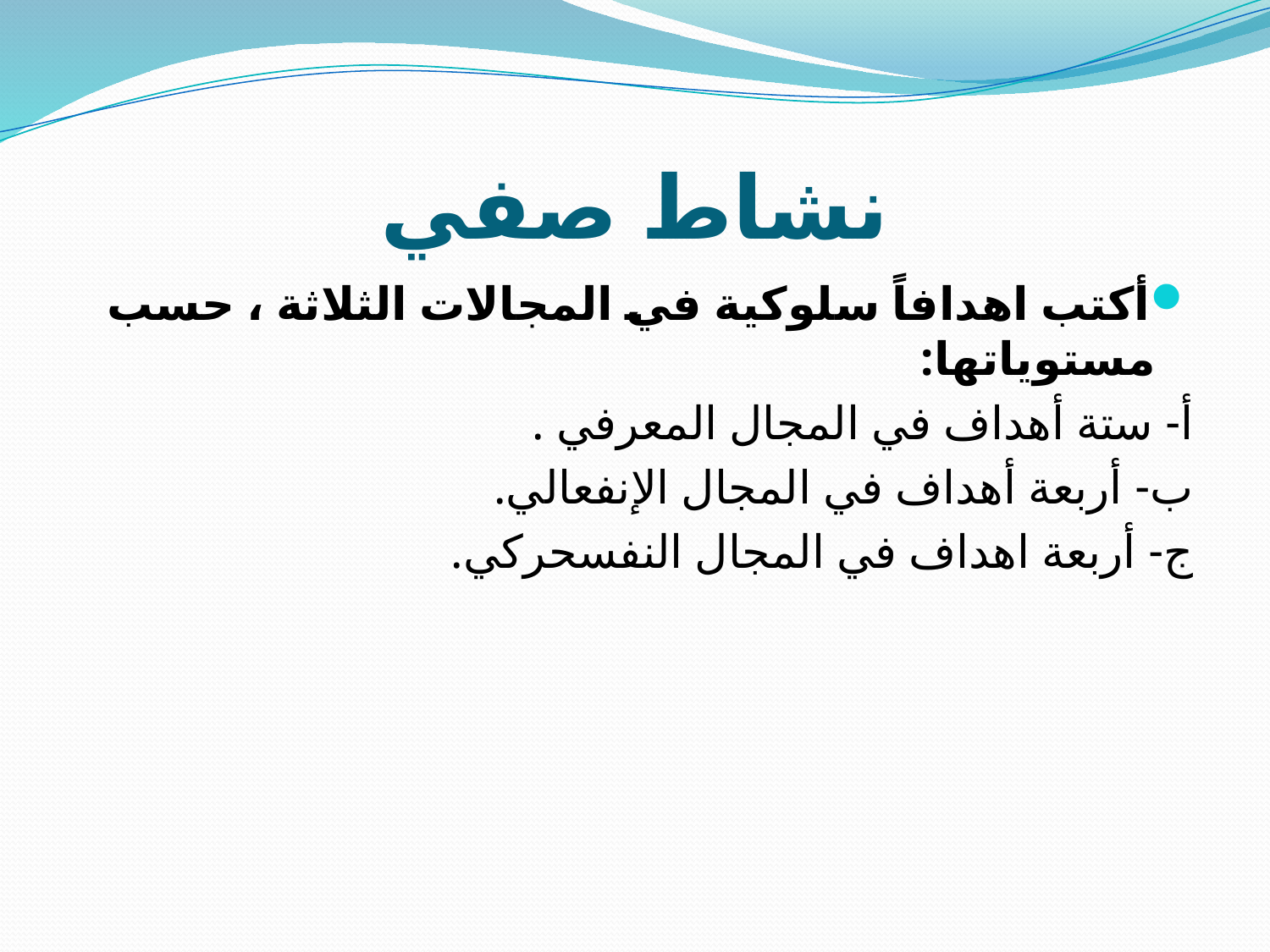

# نشاط صفي
أكتب اهدافاً سلوكية في المجالات الثلاثة ، حسب مستوياتها:
أ- ستة أهداف في المجال المعرفي .
ب- أربعة أهداف في المجال الإنفعالي.
ج- أربعة اهداف في المجال النفسحركي.